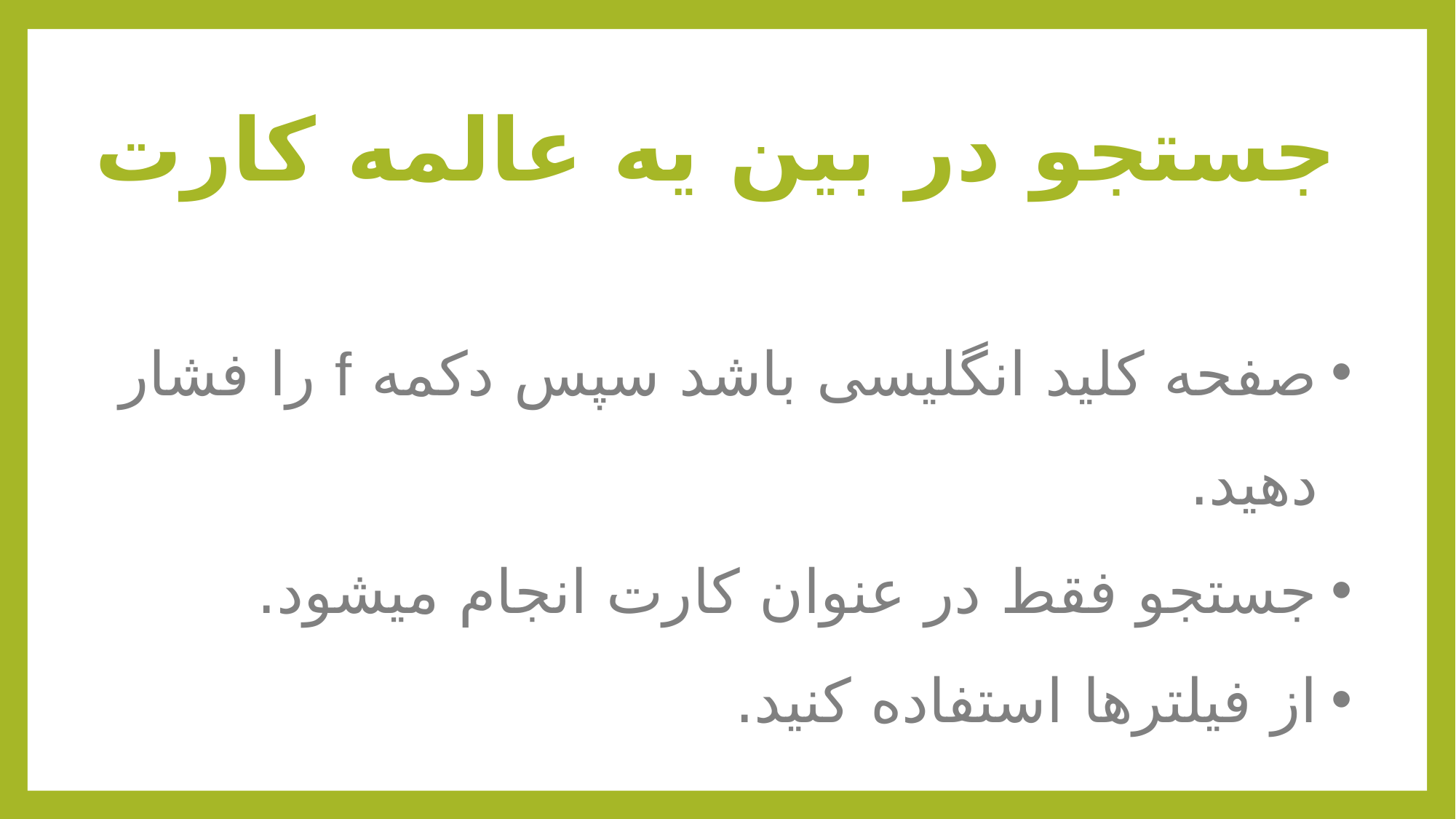

# جستجو در بین یه عالمه کارت
صفحه کلید انگلیسی باشد سپس دکمه f را فشار دهید.
جستجو فقط در عنوان کارت انجام میشود.
از فیلترها استفاده کنید.